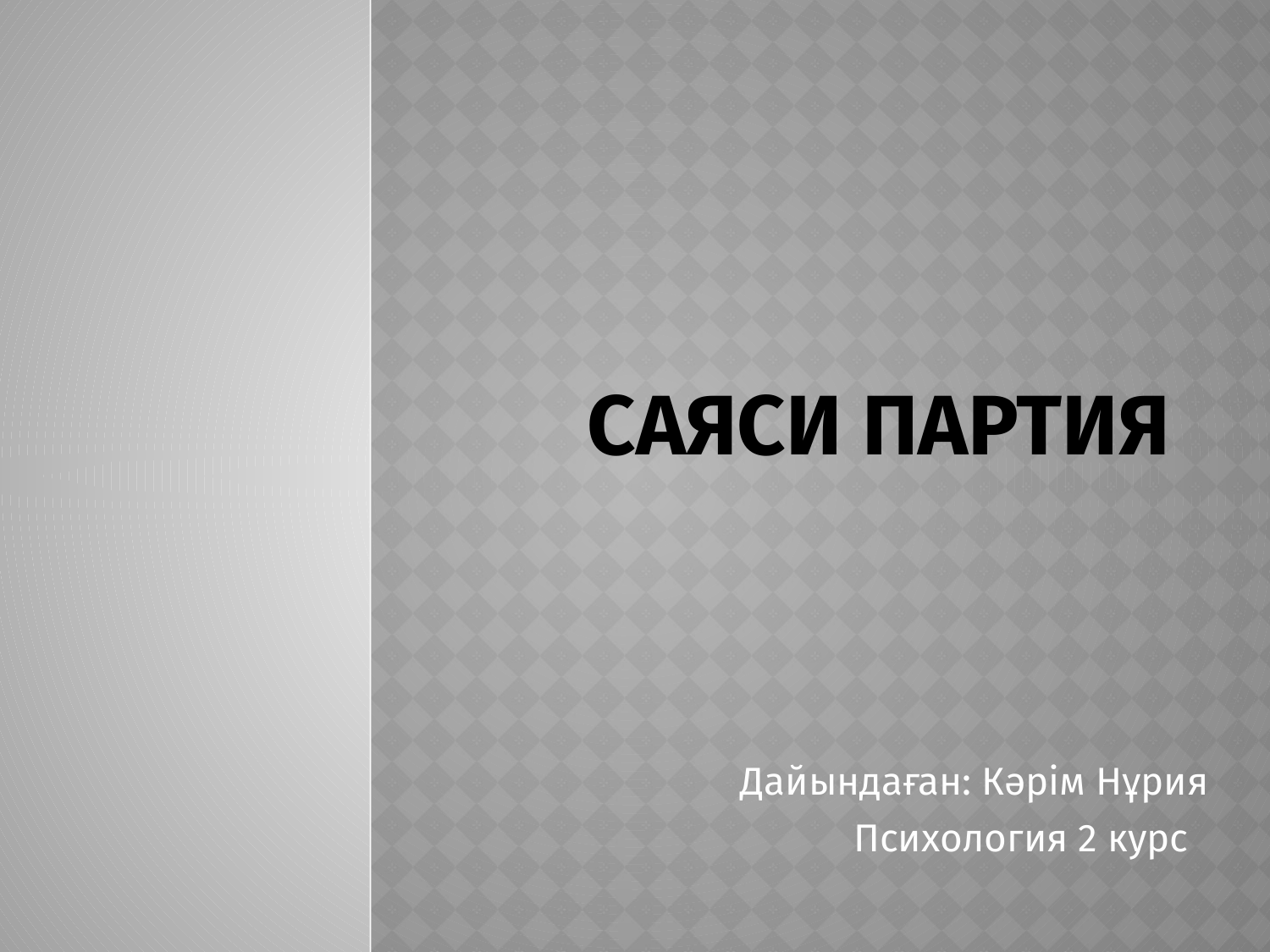

# Саяси партия
Дайындаған: Кәрім Нұрия
Психология 2 курс